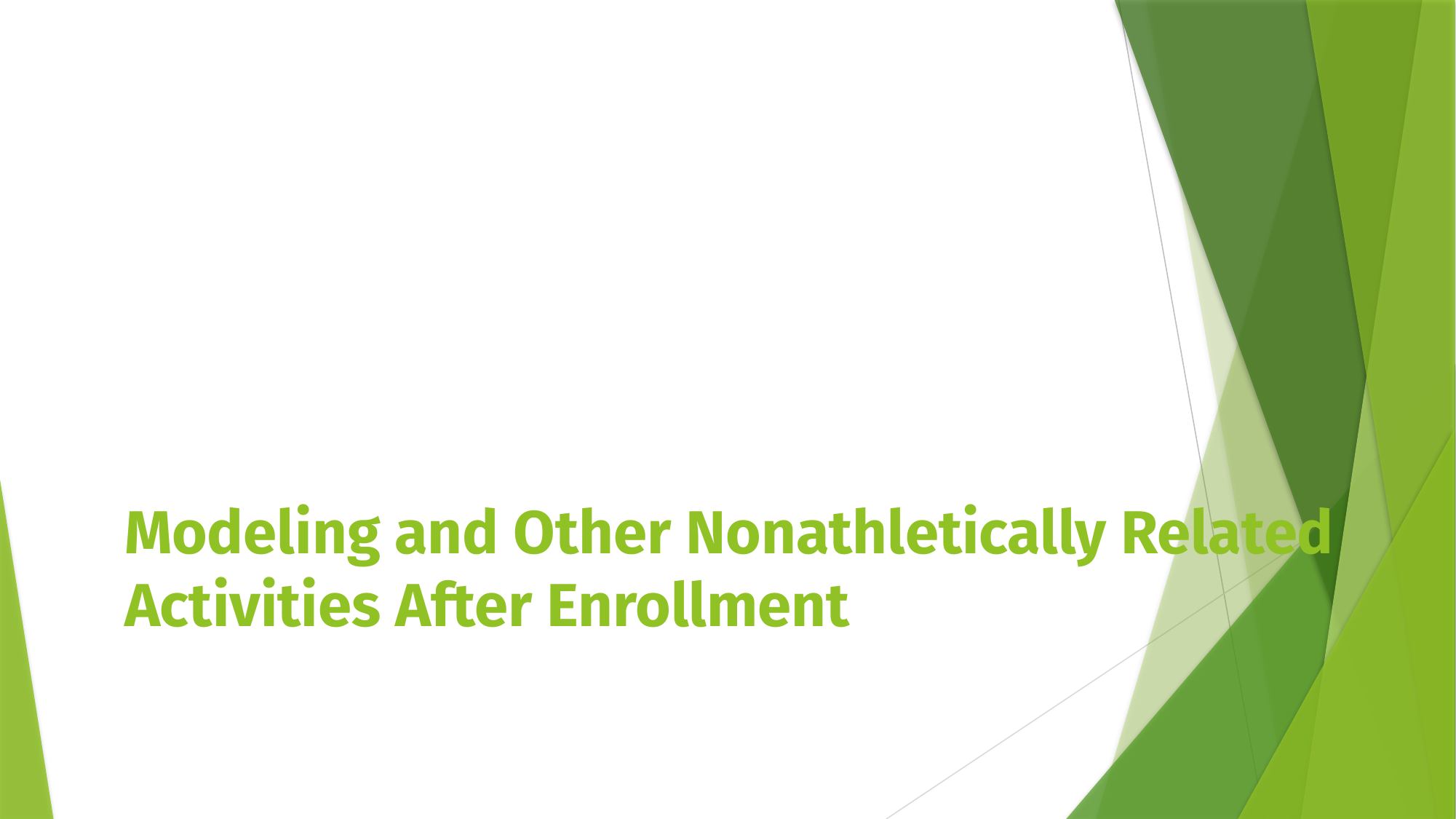

# Modeling and Other Nonathletically Related Activities After Enrollment